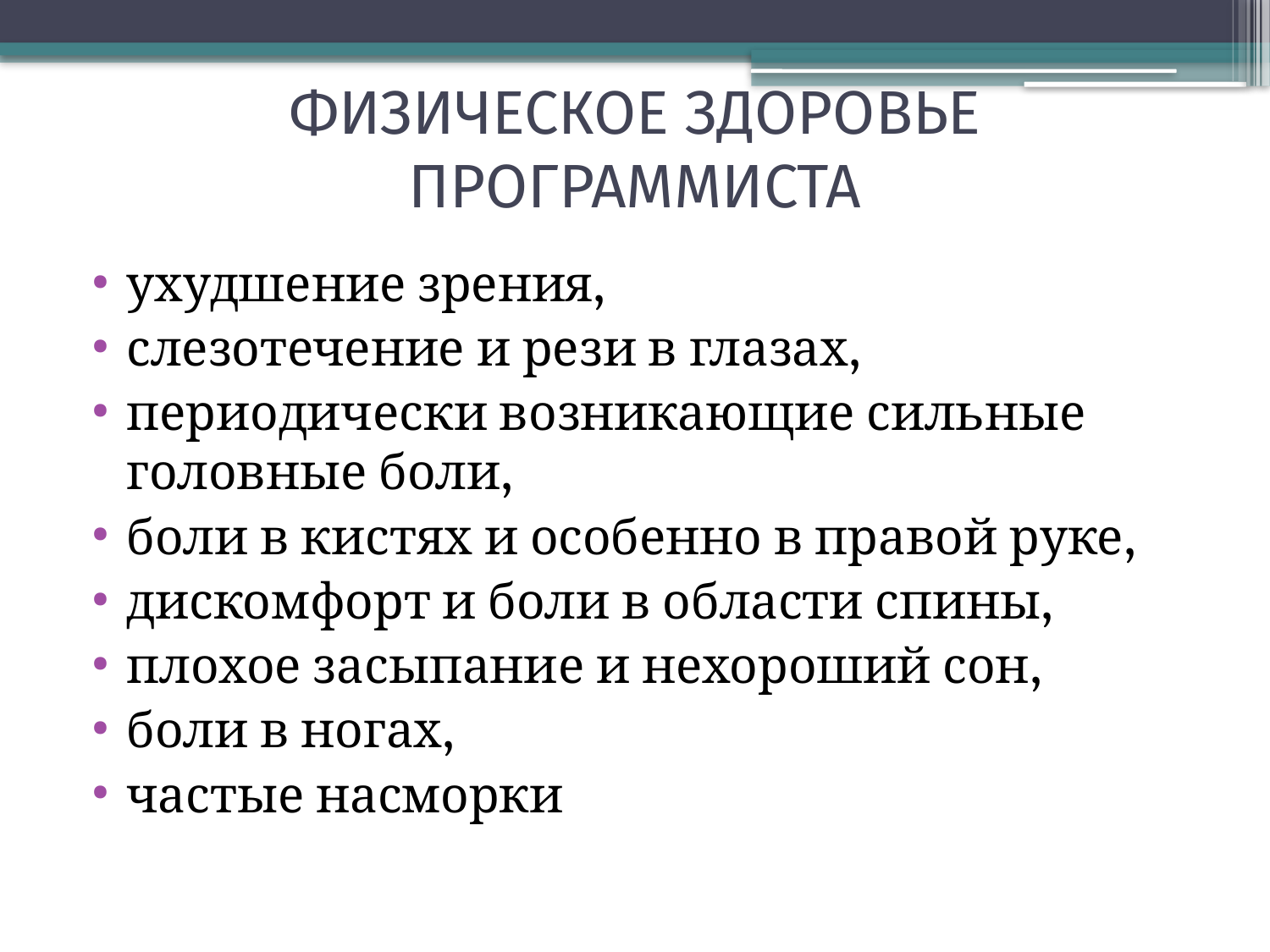

# ФИЗИЧЕСКОЕ ЗДОРОВЬЕ ПРОГРАММИСТА
ухудшение зрения,
слезотечение и рези в глазах,
периодически возникающие сильные головные боли,
боли в кистях и особенно в правой руке,
дискомфорт и боли в области спины,
плохое засыпание и нехороший сон,
боли в ногах,
частые насморки